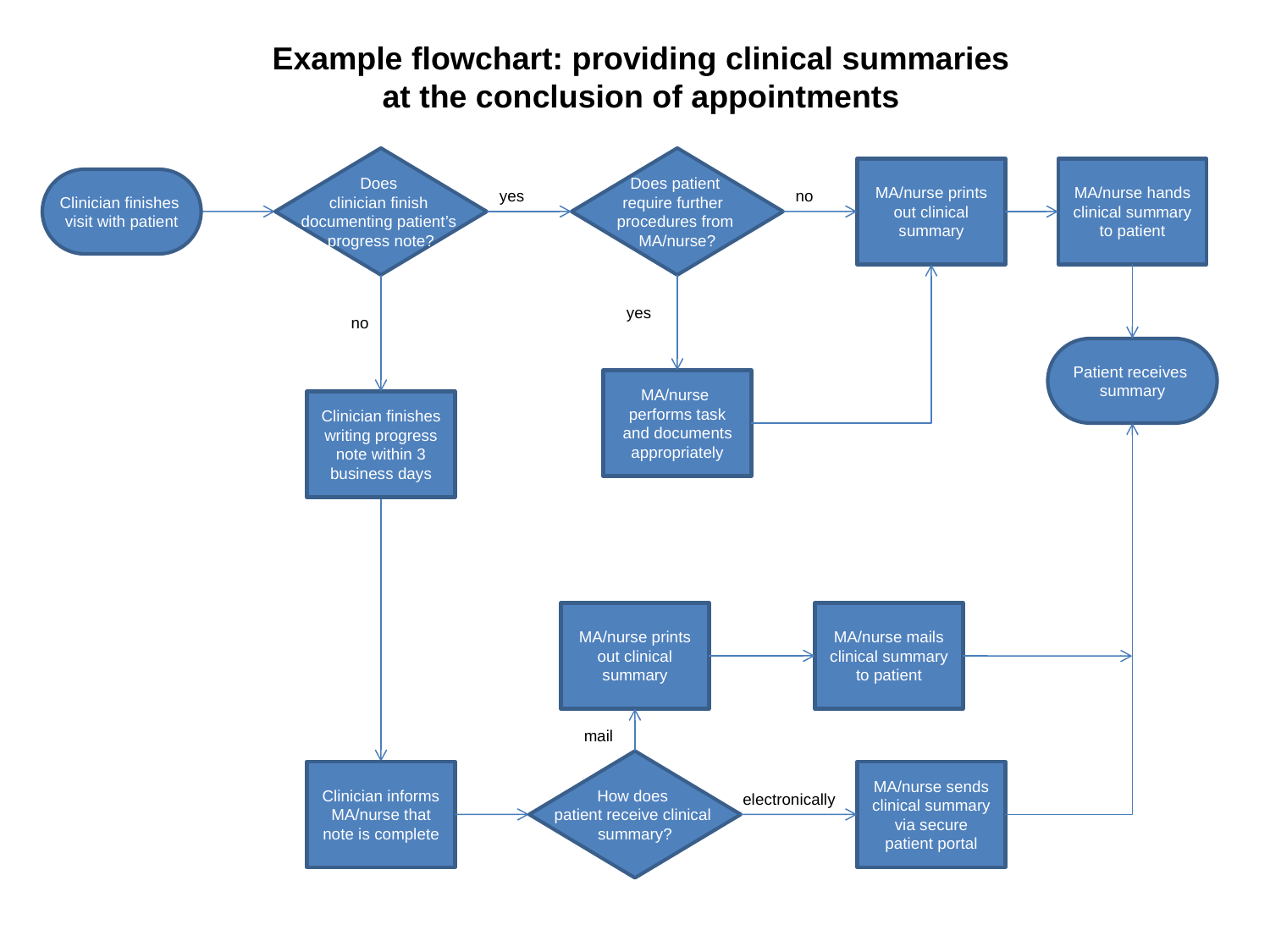

Example flowchart: providing clinical summaries
at the conclusion of appointments

Does
clinician finish
documenting patient’s
progress note?
Does patient
require further
procedures from
MA/nurse?
MA/nurse prints out clinical summary
MA/nurse hands clinical summary to patient
Clinician finishes
visit with patient
yes
no
yes
no
Patient receives
summary
MA/nurse  performs task and documents appropriately
Clinician finishes writing progress note within 3 business days
MA/nurse prints out clinical summary
MA/nurse mails clinical summary to patient
mail
How does
patient receive clinical
summary?
Clinician informs MA/nurse that note is complete
MA/nurse sends clinical summary via secure patient portal
electronically